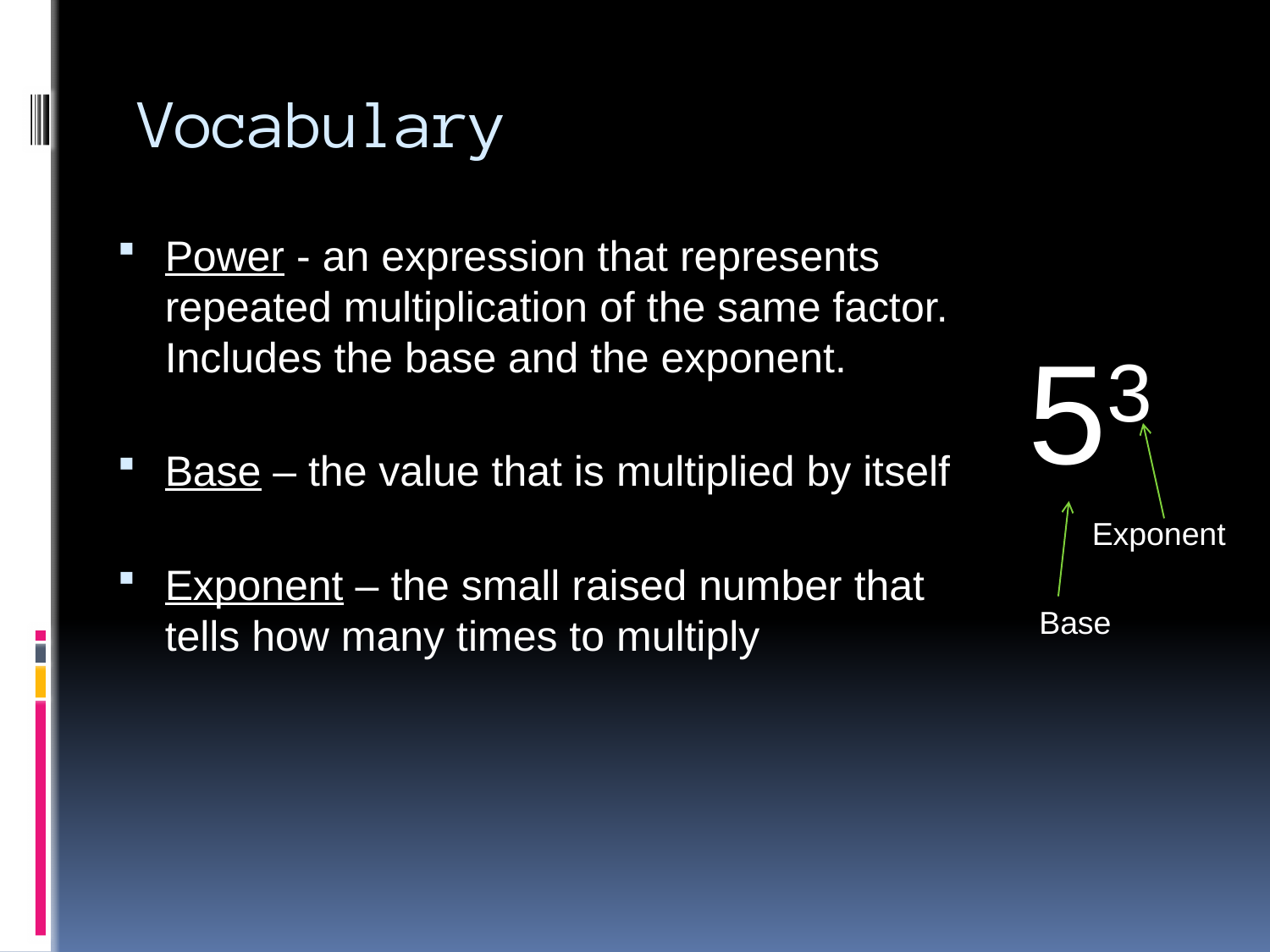

# Vocabulary
Power - an expression that represents repeated multiplication of the same factor. Includes the base and the exponent.
Base – the value that is multiplied by itself
Exponent – the small raised number that tells how many times to multiply
53
Exponent
Base